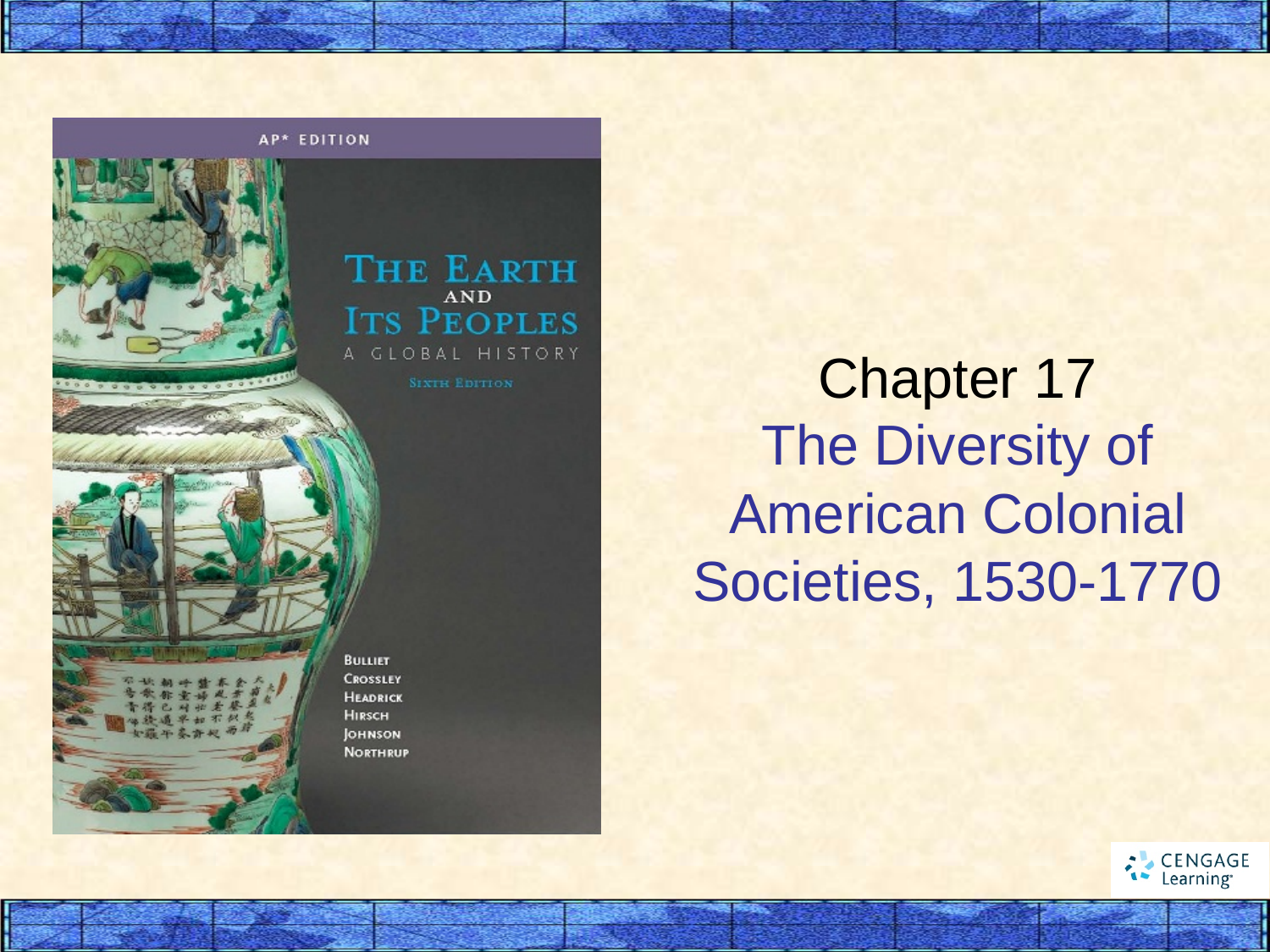

# Chapter 17 The Diversity of American Colonial Societies, 1530-1770